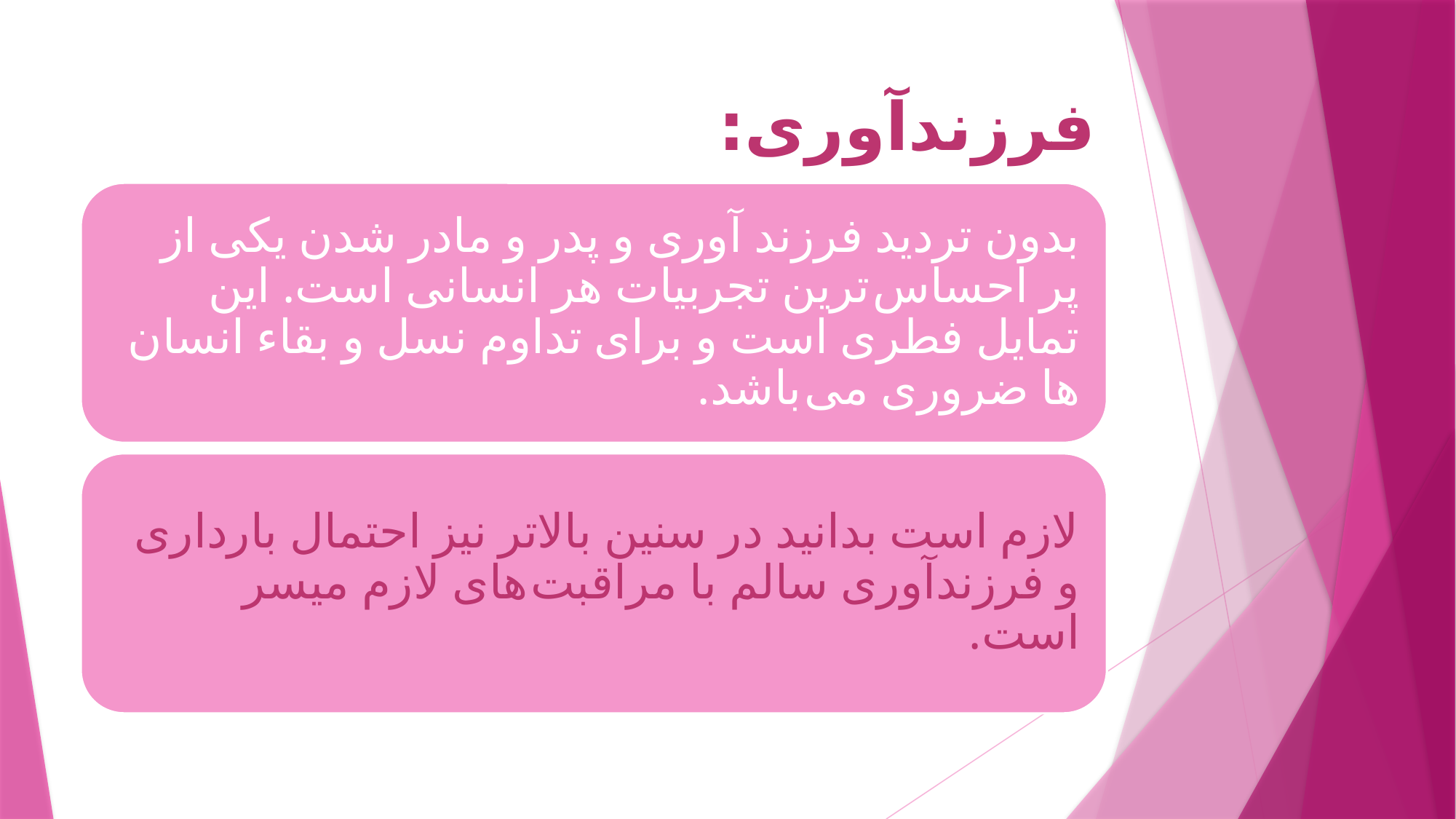

# فرزندآوری:
بدون تردید فرزند آوری و پدر و مادر شدن یکی از پر احساس ترین تجربیات هر انسانی است. این تمایل فطری است و برای تداوم نسل و بقاء انسان ها ضروری می باشد.
لازم است بدانید در سنین بالاتر نیز احتمال بارداری و فرزندآوری سالم با مراقبت های لازم میسر است.